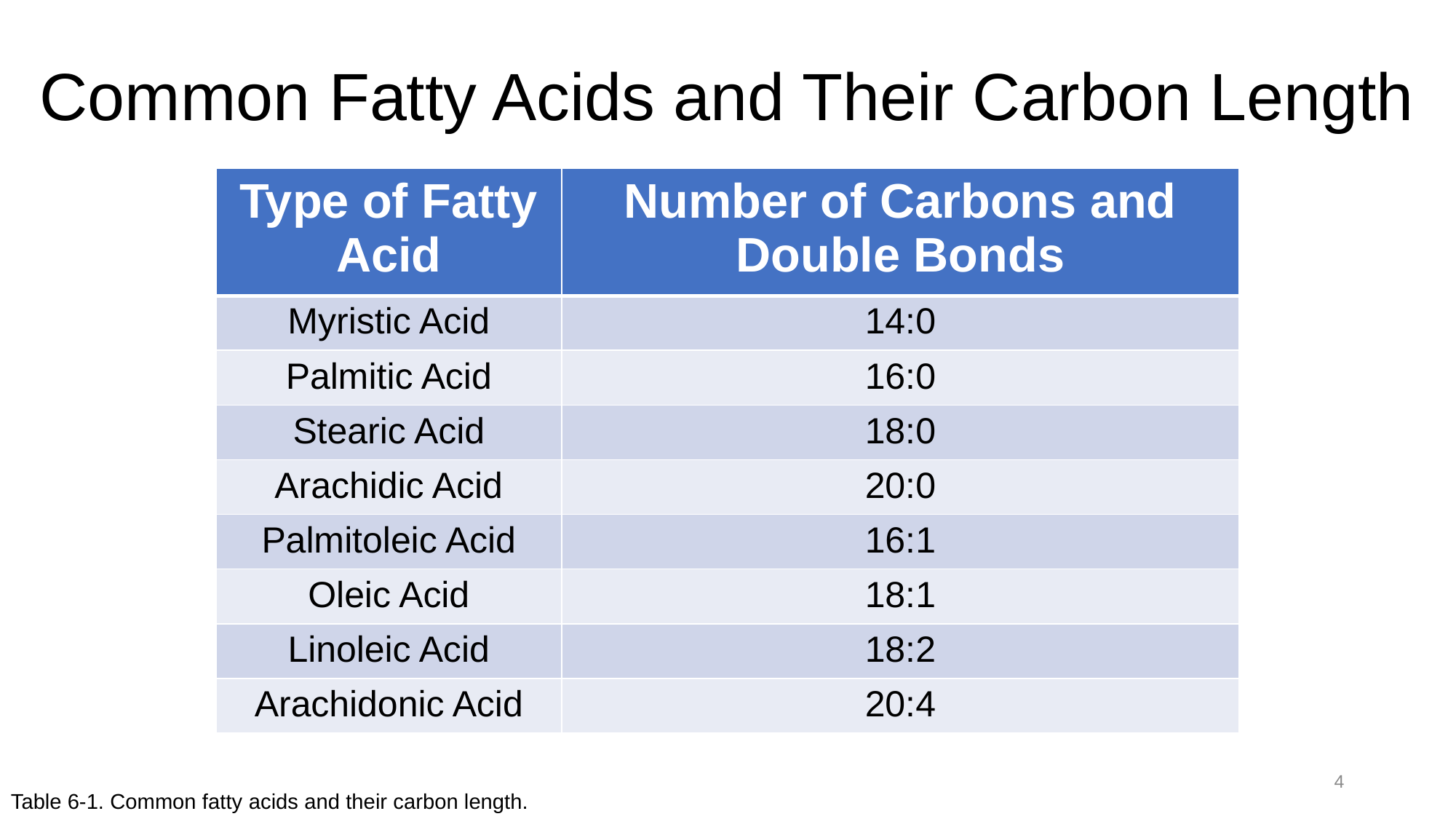

# Common Fatty Acids and Their Carbon Length
| Type of Fatty Acid | Number of Carbons and Double Bonds |
| --- | --- |
| Myristic Acid | 14:0 |
| Palmitic Acid | 16:0 |
| Stearic Acid | 18:0 |
| Arachidic Acid | 20:0 |
| Palmitoleic Acid | 16:1 |
| Oleic Acid | 18:1 |
| Linoleic Acid | 18:2 |
| Arachidonic Acid | 20:4 |
4
Table 6-1. Common fatty acids and their carbon length.